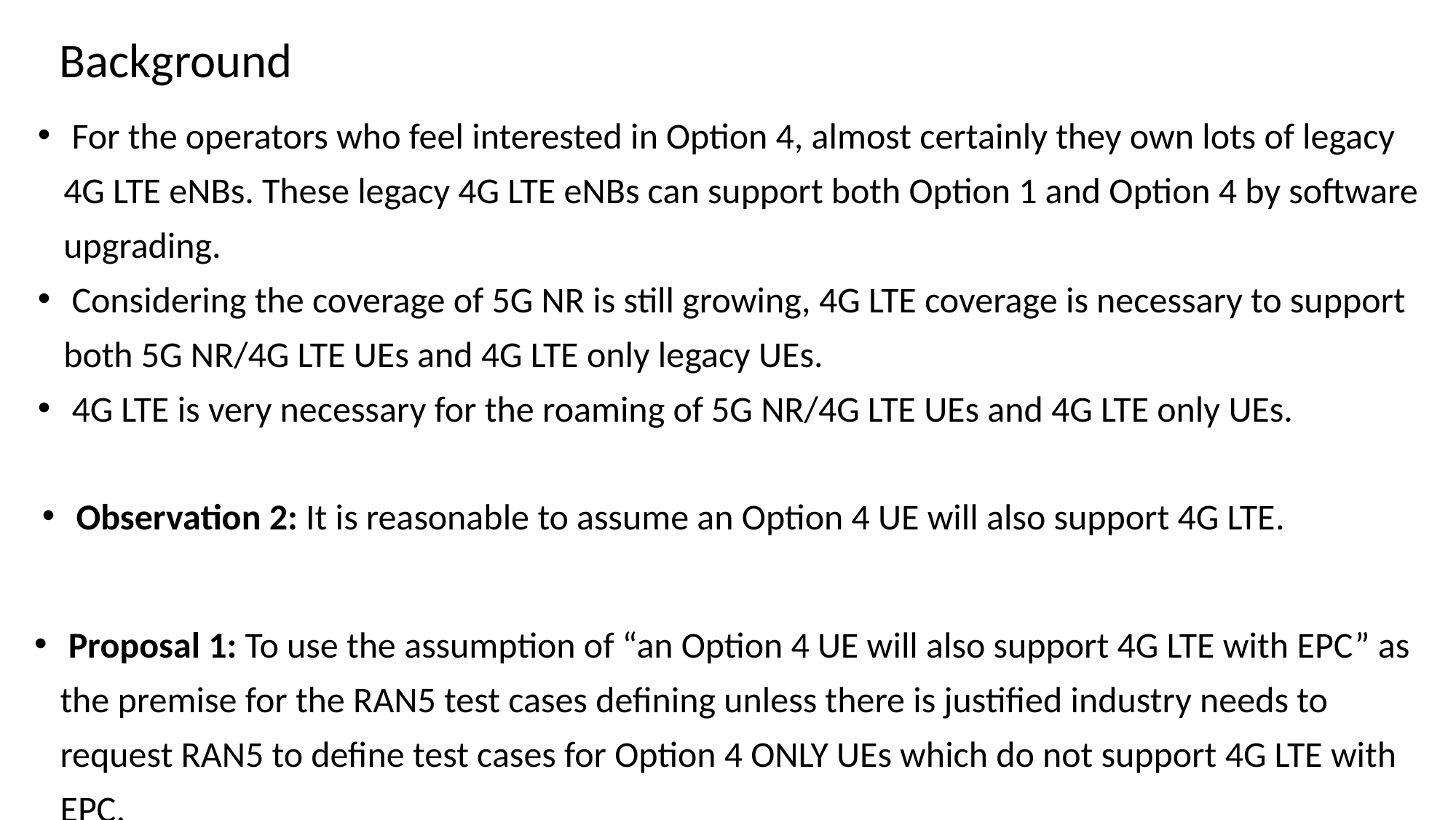

# Background
 For the operators who feel interested in Option 4, almost certainly they own lots of legacy 4G LTE eNBs. These legacy 4G LTE eNBs can support both Option 1 and Option 4 by software upgrading.
 Considering the coverage of 5G NR is still growing, 4G LTE coverage is necessary to support both 5G NR/4G LTE UEs and 4G LTE only legacy UEs.
 4G LTE is very necessary for the roaming of 5G NR/4G LTE UEs and 4G LTE only UEs.

 Observation 2: It is reasonable to assume an Option 4 UE will also support 4G LTE.
 Proposal 1: To use the assumption of “an Option 4 UE will also support 4G LTE with EPC” as the premise for the RAN5 test cases defining unless there is justified industry needs to request RAN5 to define test cases for Option 4 ONLY UEs which do not support 4G LTE with EPC.